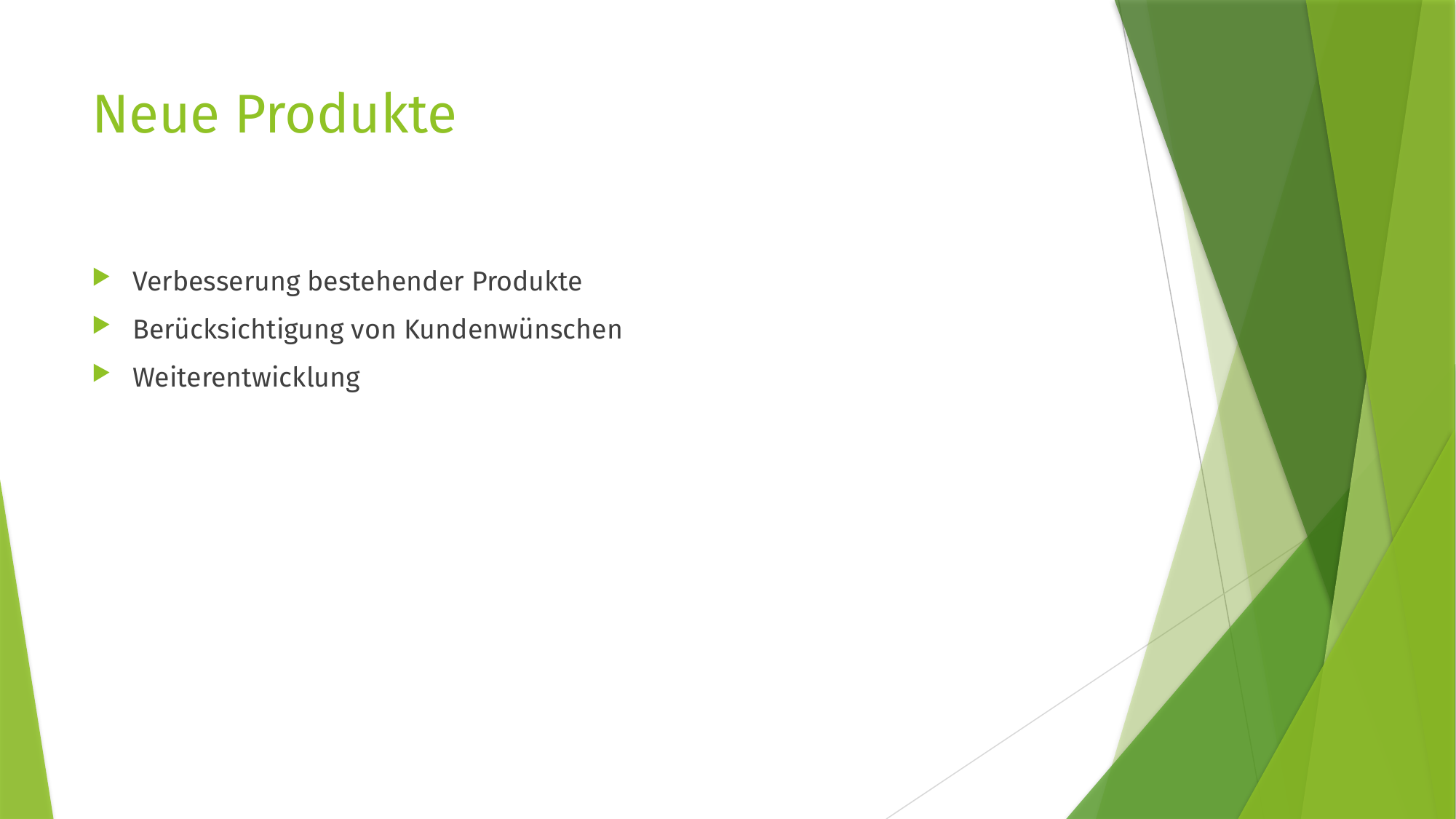

# Neue Produkte
Verbesserung bestehender Produkte
Berücksichtigung von Kundenwünschen
Weiterentwicklung